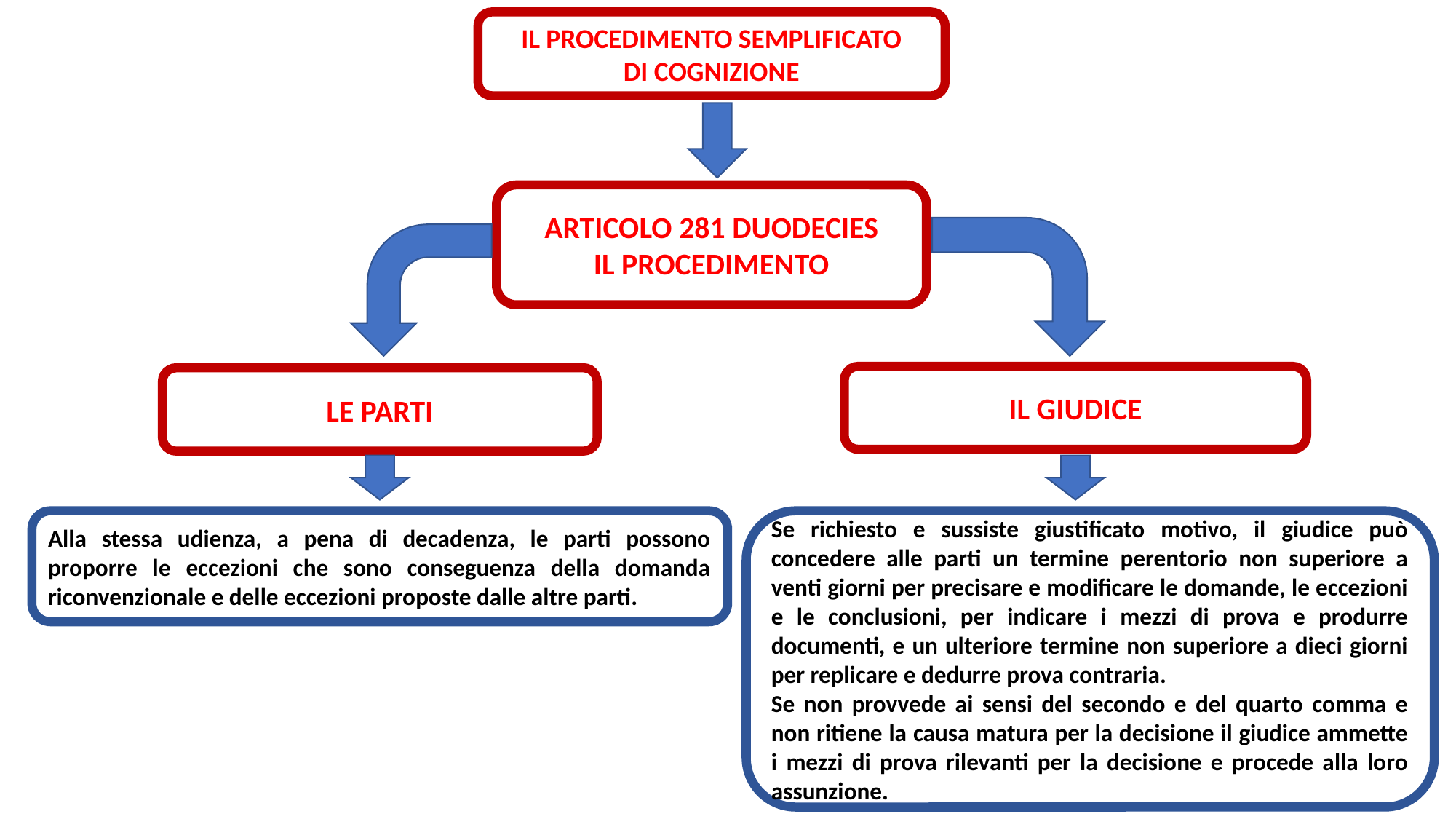

IL PROCEDIMENTO SEMPLIFICATO
DI COGNIZIONE

ARTICOLO 281 DUODECIES
IL PROCEDIMENTO

IL GIUDICE
LE PARTI

Se richiesto e sussiste giustificato motivo, il giudice può concedere alle parti un termine perentorio non superiore a venti giorni per precisare e modificare le domande, le eccezioni e le conclusioni, per indicare i mezzi di prova e produrre documenti, e un ulteriore termine non superiore a dieci giorni per replicare e dedurre prova contraria.
Se non provvede ai sensi del secondo e del quarto comma e non ritiene la causa matura per la decisione il giudice ammette i mezzi di prova rilevanti per la decisione e procede alla loro assunzione.
Alla stessa udienza, a pena di decadenza, le parti possono proporre le eccezioni che sono conseguenza della domanda riconvenzionale e delle eccezioni proposte dalle altre parti.